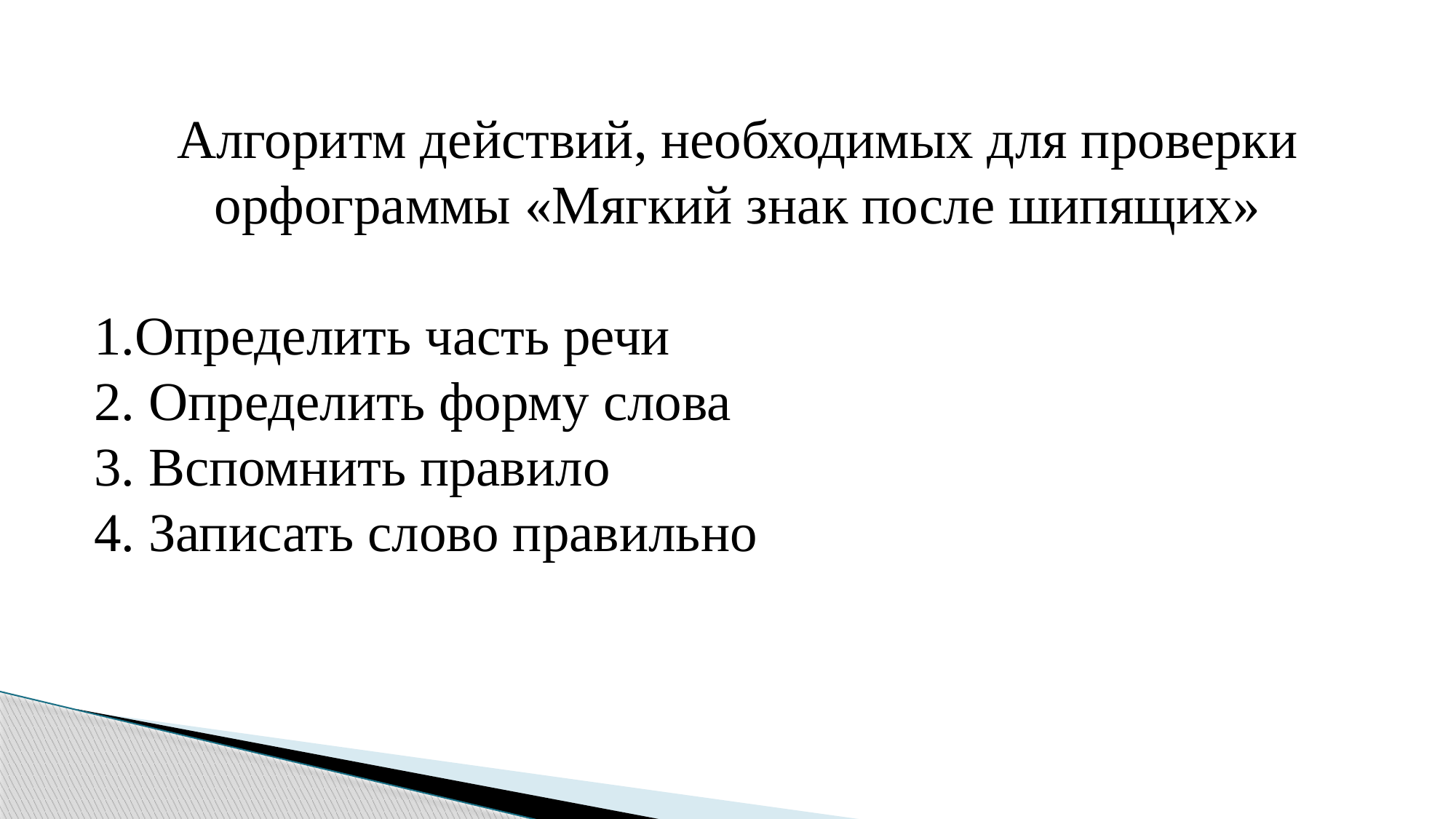

Алгоритм действий, необходимых для проверки орфограммы «Мягкий знак после шипящих»

1.Определить часть речи
2. Определить форму слова
3. Вспомнить правило
4. Записать слово правильно